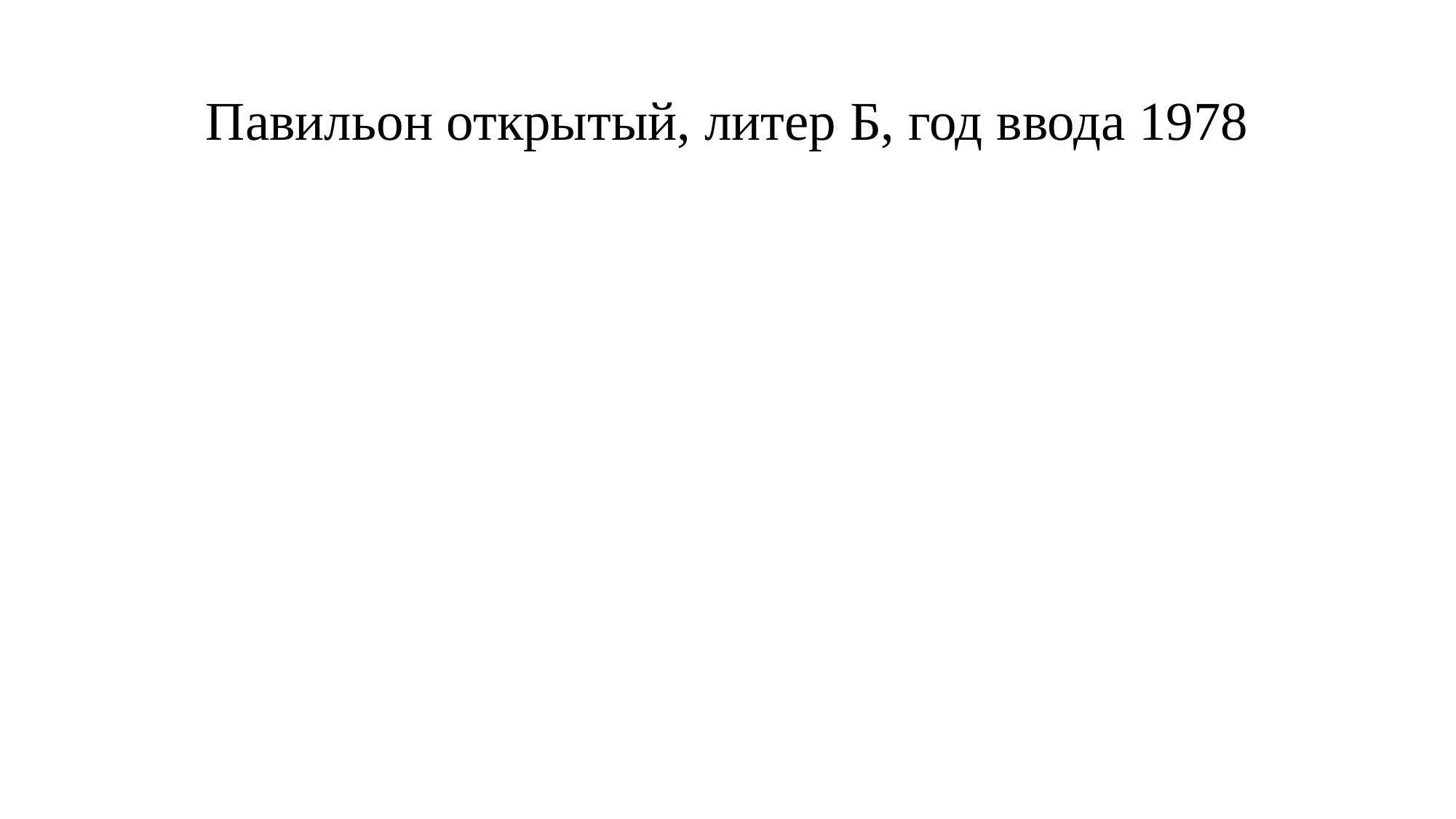

# Павильон открытый, литер Б, год ввода 1978